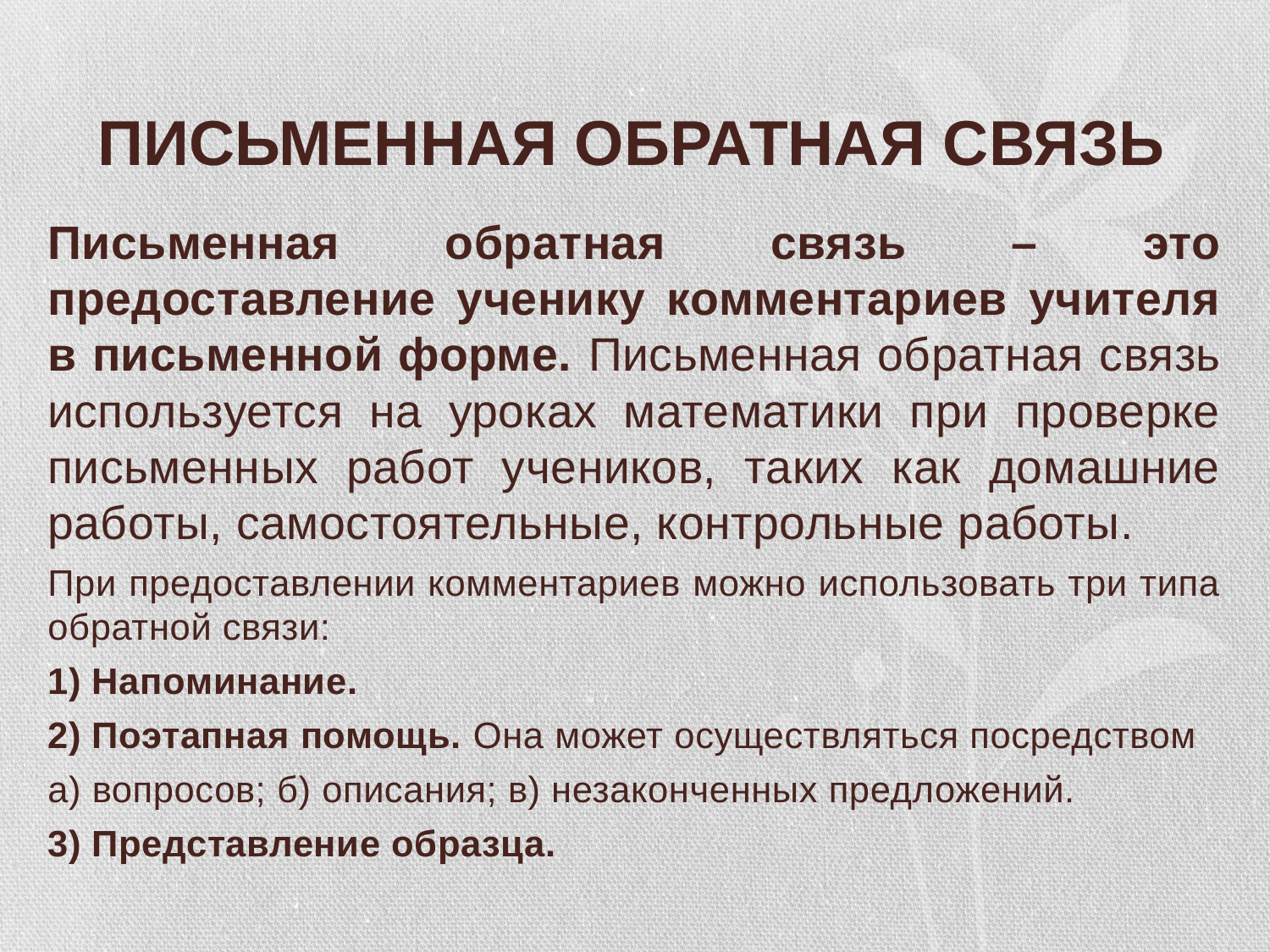

# ПИСЬМЕННАЯ ОБРАТНАЯ СВЯЗЬ
Письменная обратная связь – это предоставление ученику комментариев учителя в письменной форме. Письменная обратная связь используется на уроках математики при проверке письменных работ учеников, таких как домашние работы, самостоятельные, контрольные работы.
При предоставлении комментариев можно использовать три типа обратной связи:
1) Напоминание.
2) Поэтапная помощь. Она может осуществляться посредством
а) вопросов; б) описания; в) незаконченных предложений.
3) Представление образца.